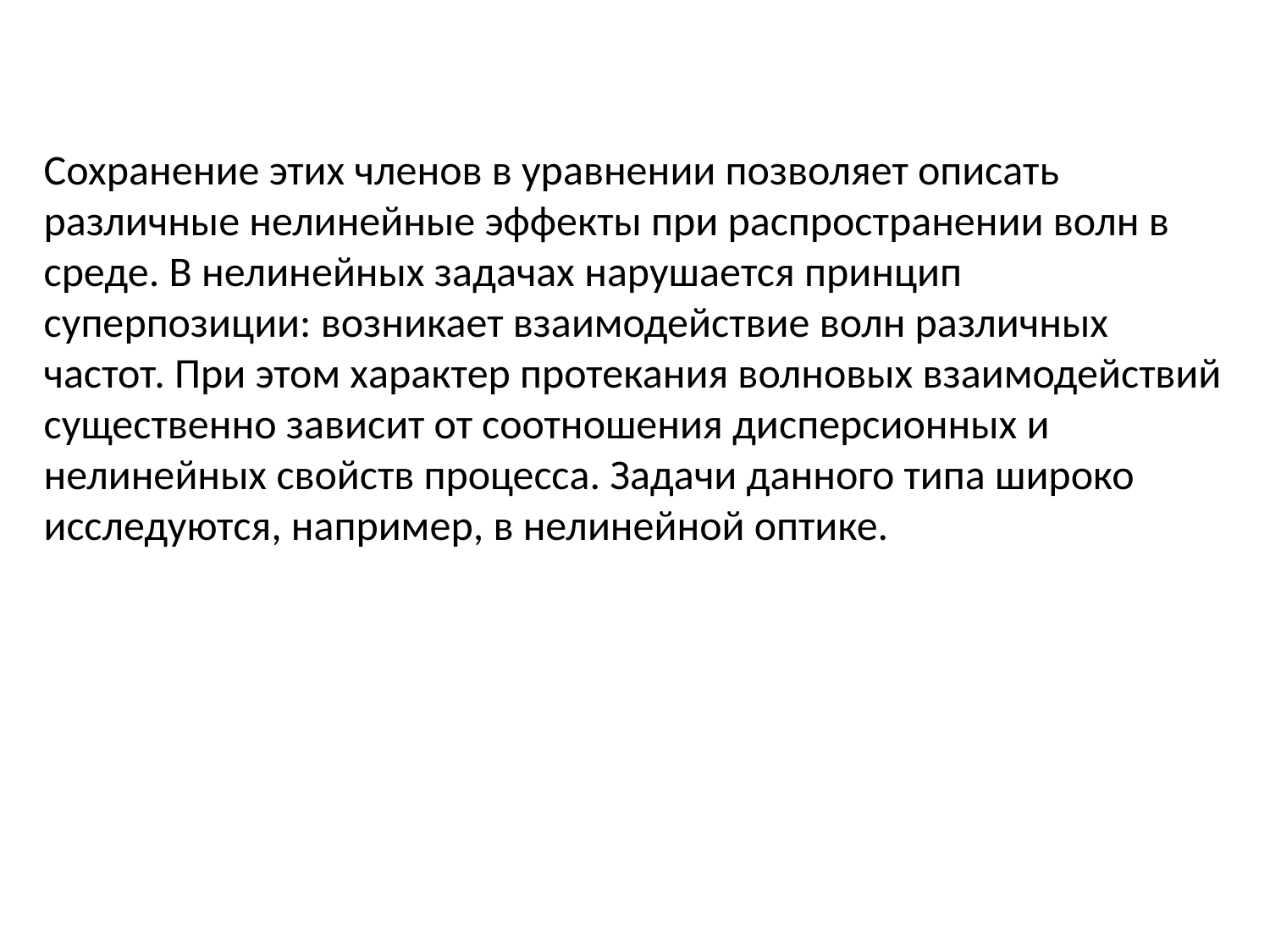

Сохранение этих членов в уравнении позволяет описать различные нелинейные эффекты при распространении волн в среде. В нелинейных задачах нарушается принцип суперпозиции: возникает взаимодействие волн различных частот. При этом характер протекания волновых взаимодействий существенно зависит от соотношения дисперсионных и нелинейных свойств процесса. Задачи данного типа широко исследуются, например, в нелинейной оптике.